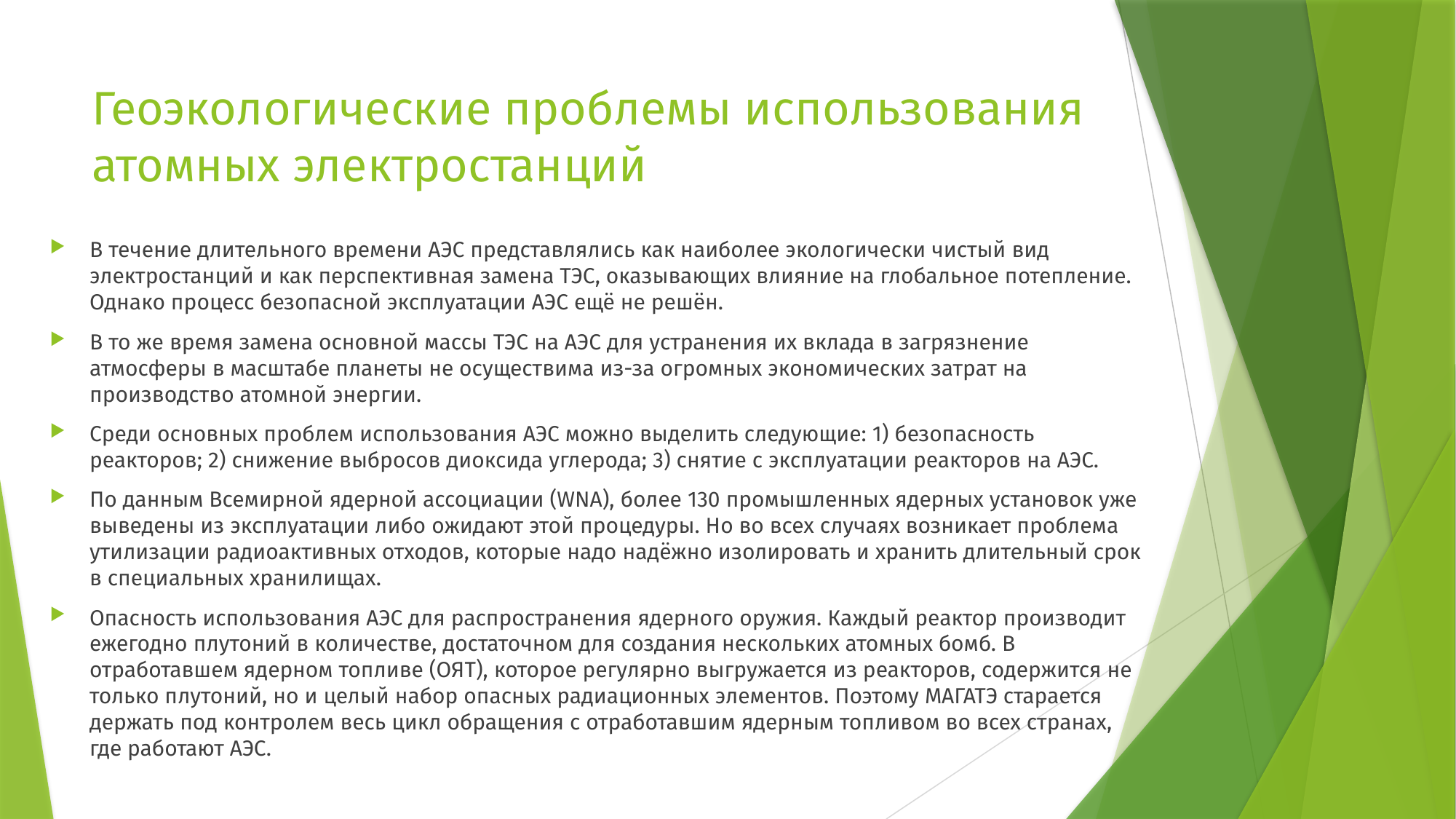

# Геоэкологические проблемы использования атомных электростанций
В течение длительного времени АЭС представлялись как наиболее экологически чистый вид электростанций и как перспективная замена ТЭС, оказывающих влияние на глобальное потепление. Однако процесс безопасной эксплуатации АЭС ещё не решён.
В то же время замена основной массы ТЭС на АЭС для устранения их вклада в загрязнение атмосферы в масштабе планеты не осуществима из-за огромных экономических затрат на производство атомной энергии.
Среди основных проблем использования АЭС можно выделить следующие: 1) безопасность реакторов; 2) снижение выбросов диоксида углерода; 3) снятие с эксплуатации реакторов на АЭС.
По данным Всемирной ядерной ассоциации (WNA), более 130 промышленных ядерных установок уже выведены из эксплуатации либо ожидают этой процедуры. Но во всех случаях возникает проблема утилизации радиоактивных отходов, которые надо надёжно изолировать и хранить длительный срок в специальных хранилищах.
Опасность использования АЭС для распространения ядерного оружия. Каждый реактор производит ежегодно плутоний в количестве, достаточном для создания нескольких атомных бомб. В отработавшем ядерном топливе (ОЯТ), которое регулярно выгружается из реакторов, содержится не только плутоний, но и целый набор опасных радиационных элементов. Поэтому МАГАТЭ старается держать под контролем весь цикл обращения с отработавшим ядерным топливом во всех странах, где работают АЭС.